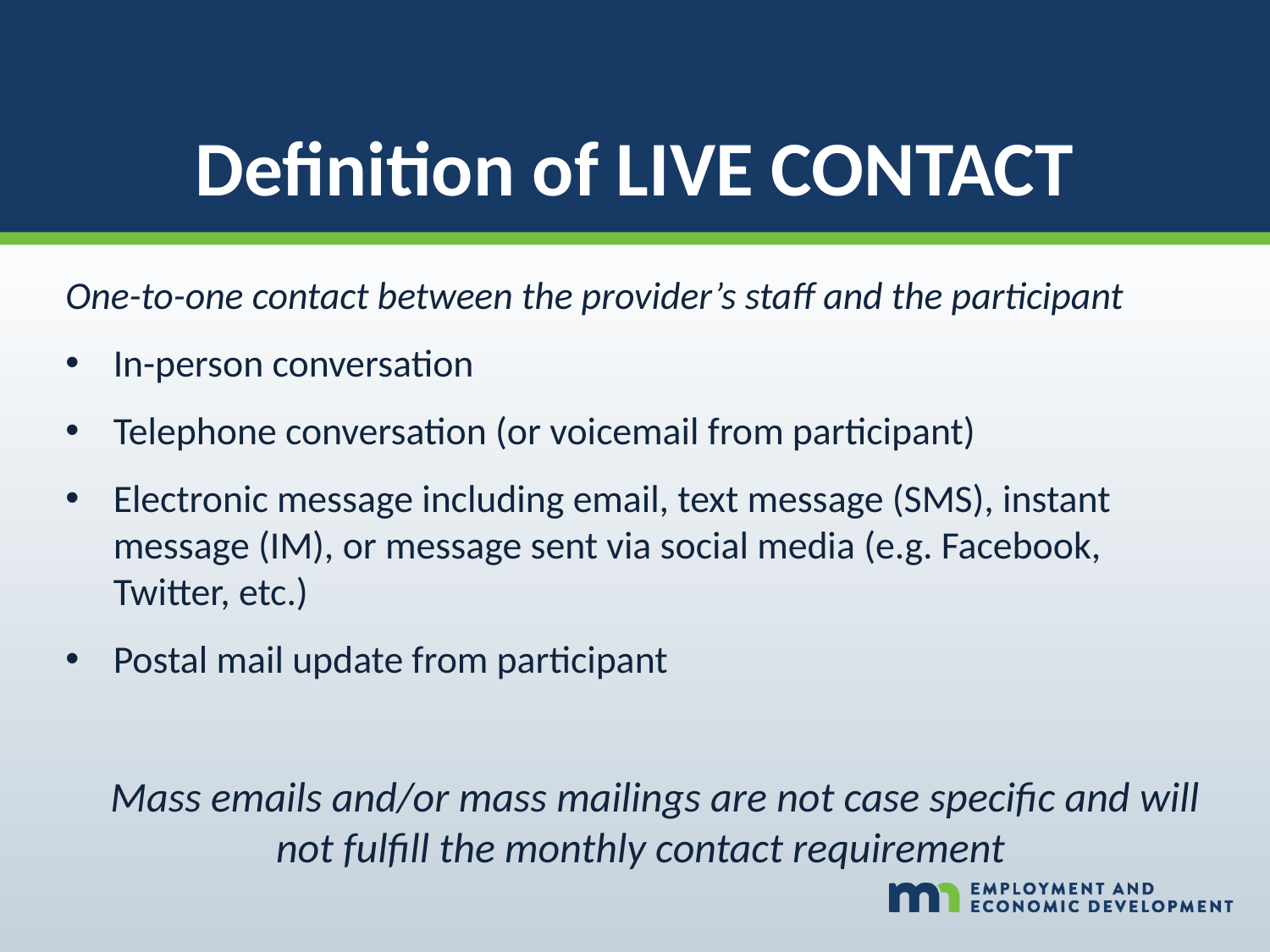

# Definition of LIVE CONTACT
One-to-one contact between the provider’s staff and the participant
In-person conversation
Telephone conversation (or voicemail from participant)
Electronic message including email, text message (SMS), instant message (IM), or message sent via social media (e.g. Facebook, Twitter, etc.)
Postal mail update from participant

  Mass emails and/or mass mailings are not case specific and will not fulfill the monthly contact requirement